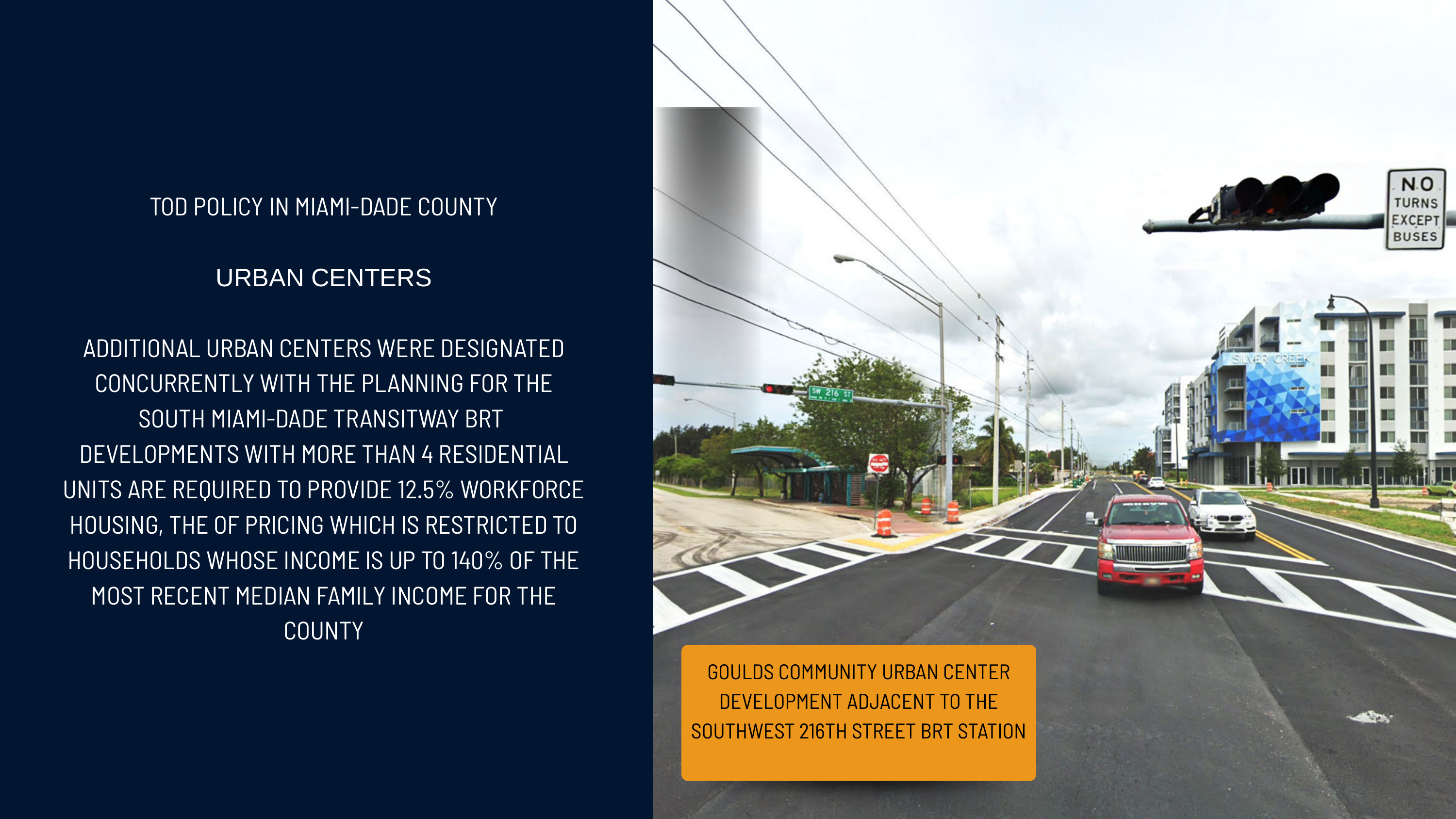

TOD POLICY IN MIAMI-DADE COUNTY

URBAN CENTERS

ADDITIONAL URBAN CENTERS WERE DESIGNATED CONCURRENTLY WITH THE PLANNING FOR THE SOUTH MIAMI-DADE TRANSITWAY BRT
DEVELOPMENTS WITH MORE THAN 4 RESIDENTIAL UNITS ARE REQUIRED TO PROVIDE 12.5% WORKFORCE HOUSING, THE OF PRICING WHICH IS RESTRICTED TO HOUSEHOLDS WHOSE INCOME IS UP TO 140% OF THE MOST RECENT MEDIAN FAMILY INCOME FOR THE COUNTY

GOULDS COMMUNITY URBAN CENTER DEVELOPMENT ADJACENT TO THE SOUTHWEST 216TH STREET BRT STATION